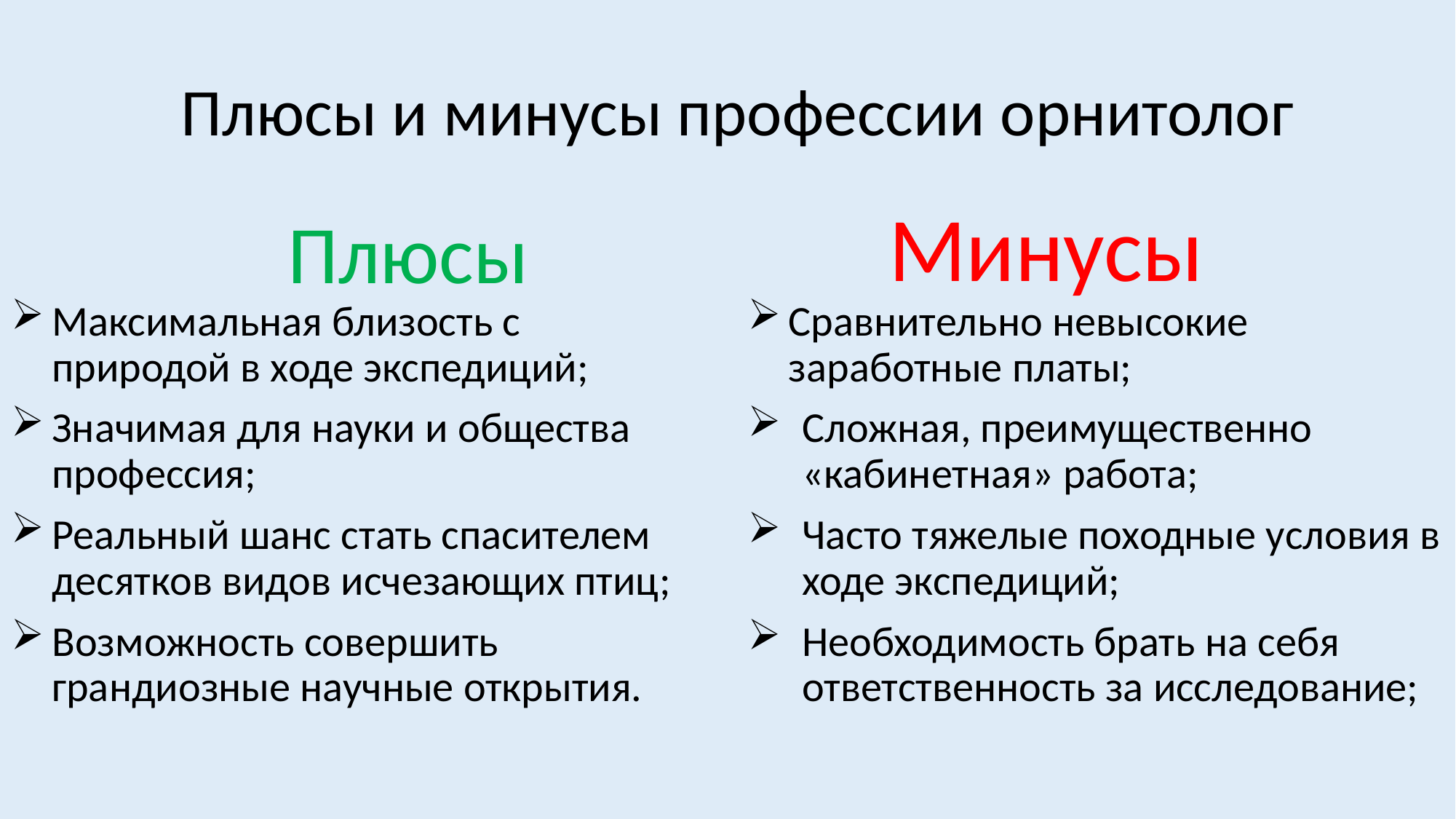

# Плюсы и минусы профессии орнитолог
Плюсы
Минусы
Максимальная близость с природой в ходе экспедиций;
Значимая для науки и общества профессия;
Реальный шанс стать спасителем десятков видов исчезающих птиц;
Возможность совершить грандиозные научные открытия.
Сравнительно невысокие заработные платы;
Сложная, преимущественно «кабинетная» работа;
Часто тяжелые походные условия в ходе экспедиций;
Необходимость брать на себя ответственность за исследование;